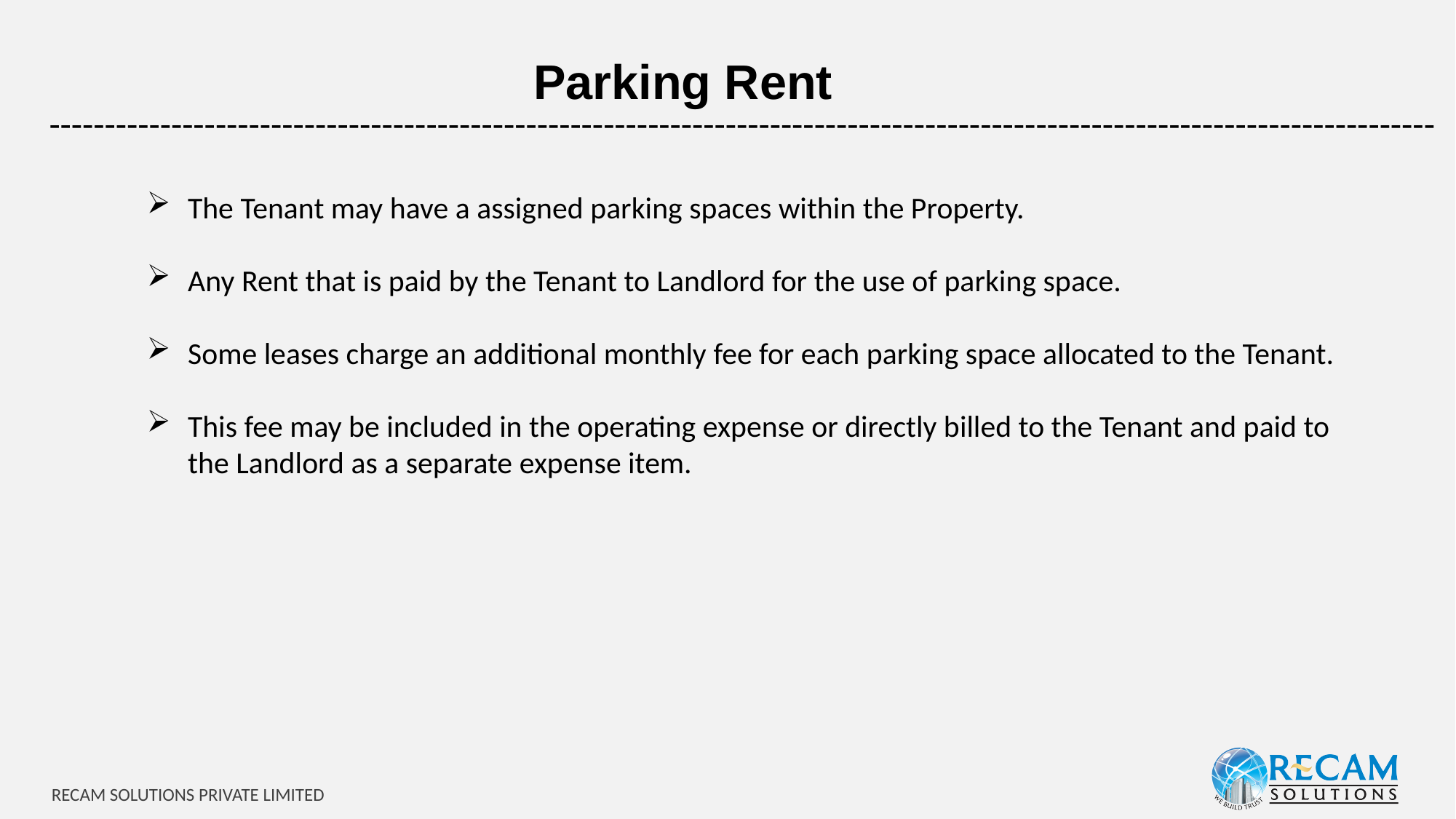

Parking Rent
-----------------------------------------------------------------------------------------------------------------------------

The Tenant may have a assigned parking spaces within the Property.

Any Rent that is paid by the Tenant to Landlord for the use of parking space.

Some leases charge an additional monthly fee for each parking space allocated to the Tenant.

This fee may be included in the operating expense or directly billed to the Tenant and paid to the Landlord as a separate expense item.

RECAM SOLUTIONS PRIVATE LIMITED